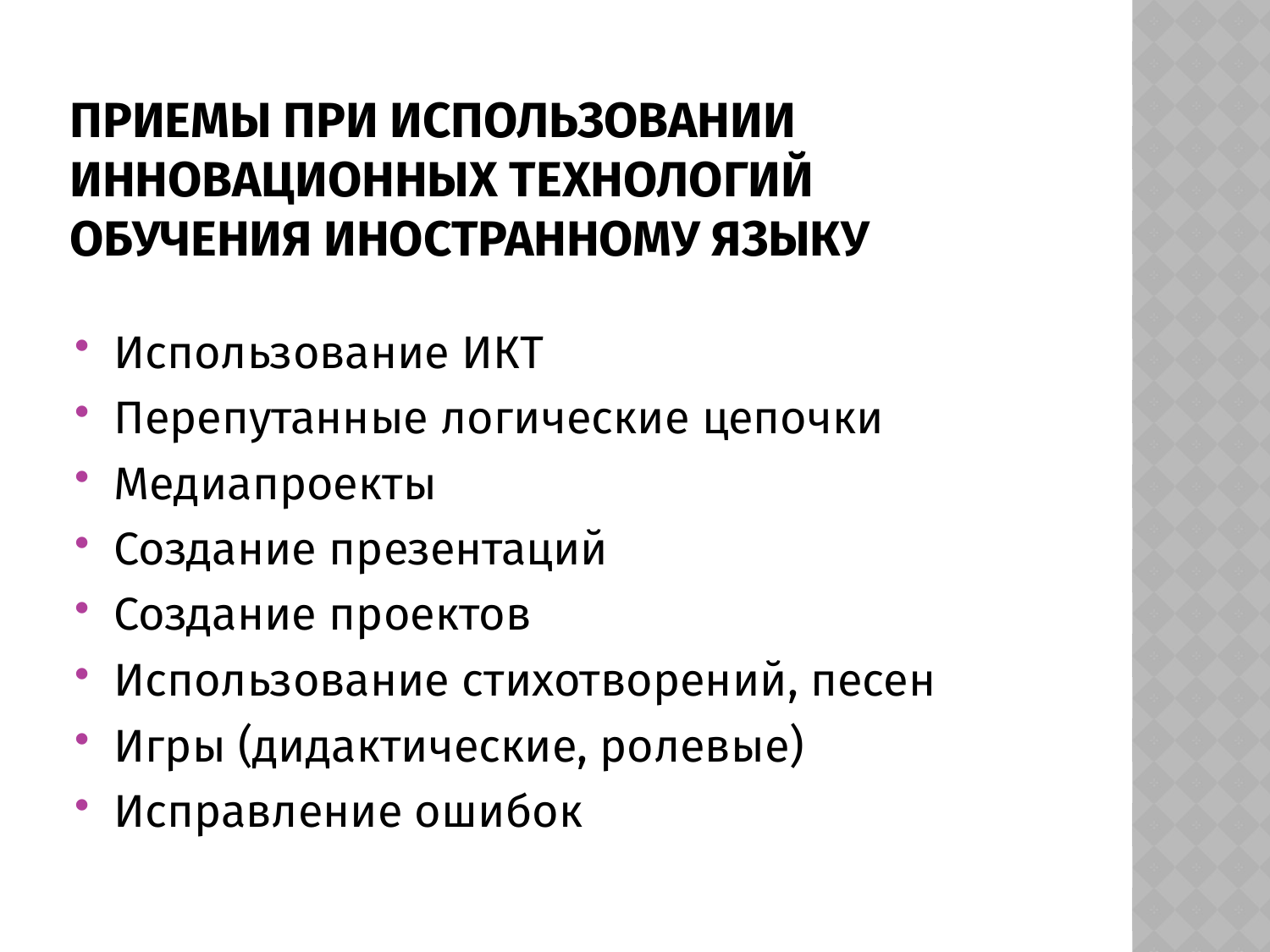

# Приемы При использовании инновационных технологий обучения иностранному языку
Использование ИКТ
Перепутанные логические цепочки
Медиапроекты
Создание презентаций
Создание проектов
Использование стихотворений, песен
Игры (дидактические, ролевые)
Исправление ошибок